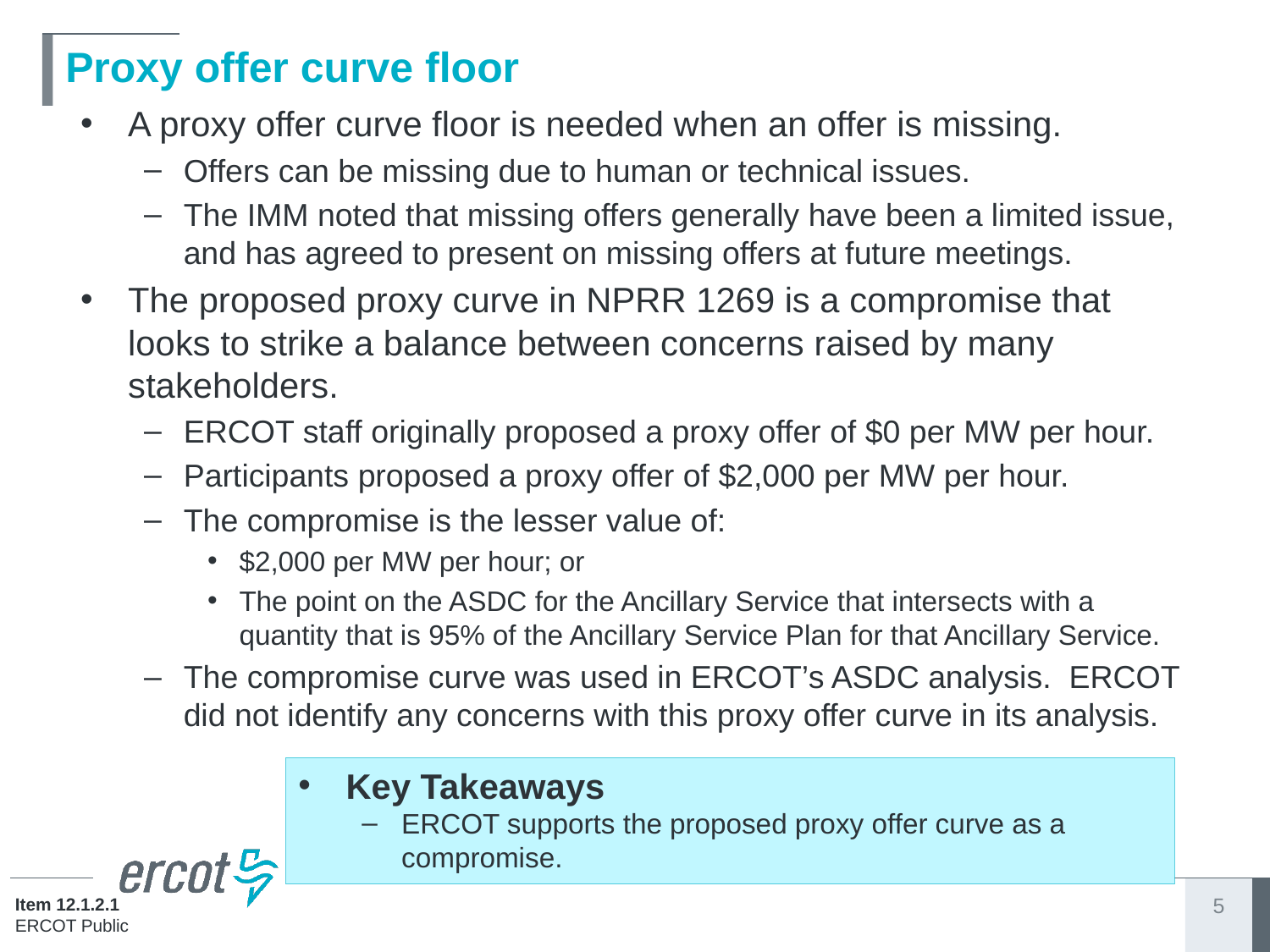

# Proxy offer curve floor
A proxy offer curve floor is needed when an offer is missing.
Offers can be missing due to human or technical issues.
The IMM noted that missing offers generally have been a limited issue, and has agreed to present on missing offers at future meetings.
The proposed proxy curve in NPRR 1269 is a compromise that looks to strike a balance between concerns raised by many stakeholders.
ERCOT staff originally proposed a proxy offer of $0 per MW per hour.
Participants proposed a proxy offer of $2,000 per MW per hour.
The compromise is the lesser value of:
$2,000 per MW per hour; or
The point on the ASDC for the Ancillary Service that intersects with a quantity that is 95% of the Ancillary Service Plan for that Ancillary Service.
The compromise curve was used in ERCOT’s ASDC analysis.  ERCOT did not identify any concerns with this proxy offer curve in its analysis.
Key Takeaways
ERCOT supports the proposed proxy offer curve as a compromise.

5